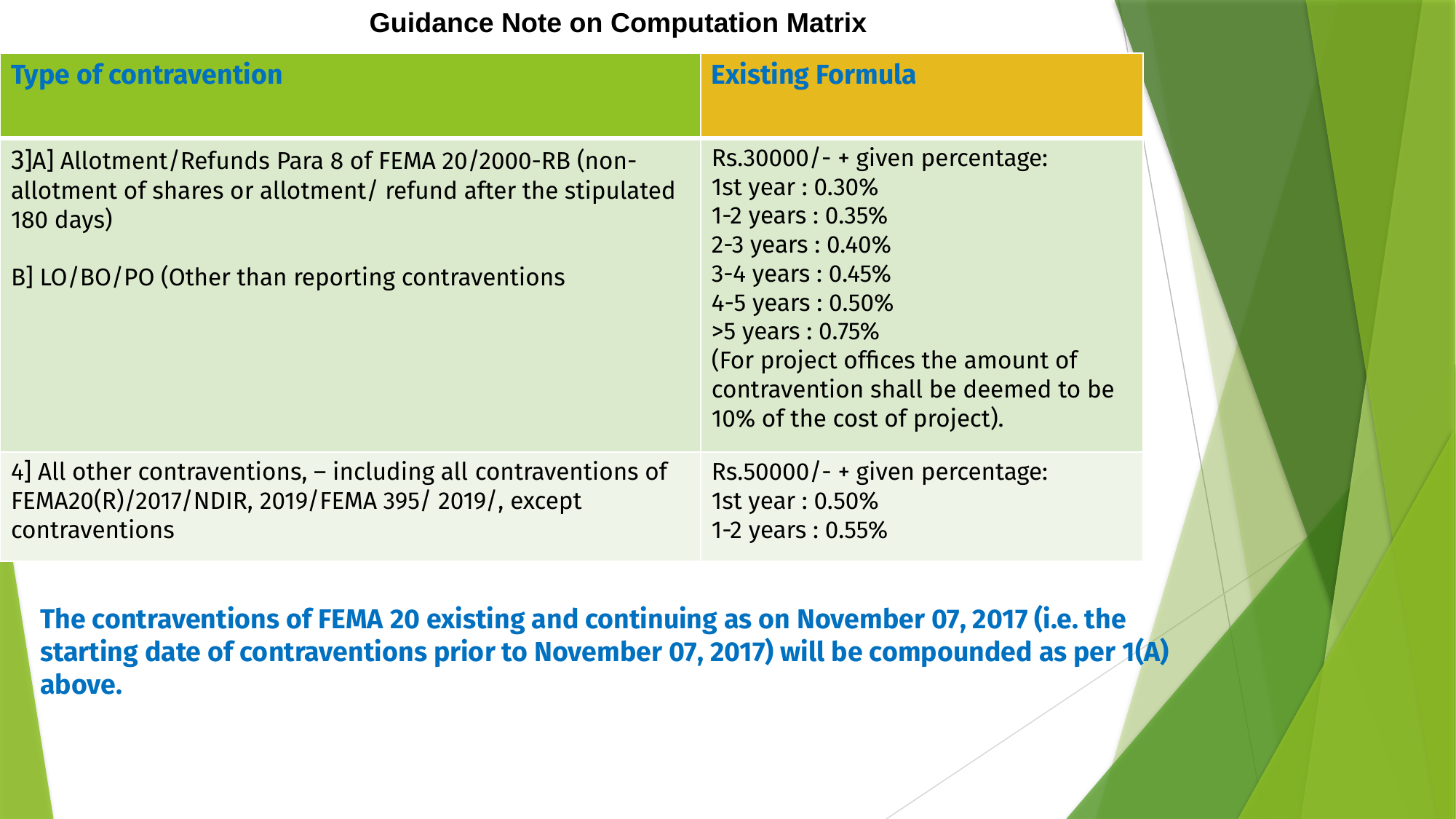

Guidance Note on Computation Matrix
| Type of contravention | Existing Formula |
| --- | --- |
| 3]A] Allotment/Refunds Para 8 of FEMA 20/2000-RB (non-allotment of shares or allotment/ refund after the stipulated 180 days) B] LO/BO/PO (Other than reporting contraventions | Rs.30000/- + given percentage: 1st year : 0.30% 1-2 years : 0.35% 2-3 years : 0.40% 3-4 years : 0.45% 4-5 years : 0.50% >5 years : 0.75% (For project offices the amount of contravention shall be deemed to be 10% of the cost of project). |
| 4] All other contraventions, – including all contraventions of FEMA20(R)/2017/NDIR, 2019/FEMA 395/ 2019/, except contraventions | Rs.50000/- + given percentage: 1st year : 0.50% 1-2 years : 0.55% |
The contraventions of FEMA 20 existing and continuing as on November 07, 2017 (i.e. the starting date of contraventions prior to November 07, 2017) will be compounded as per 1(A) above.